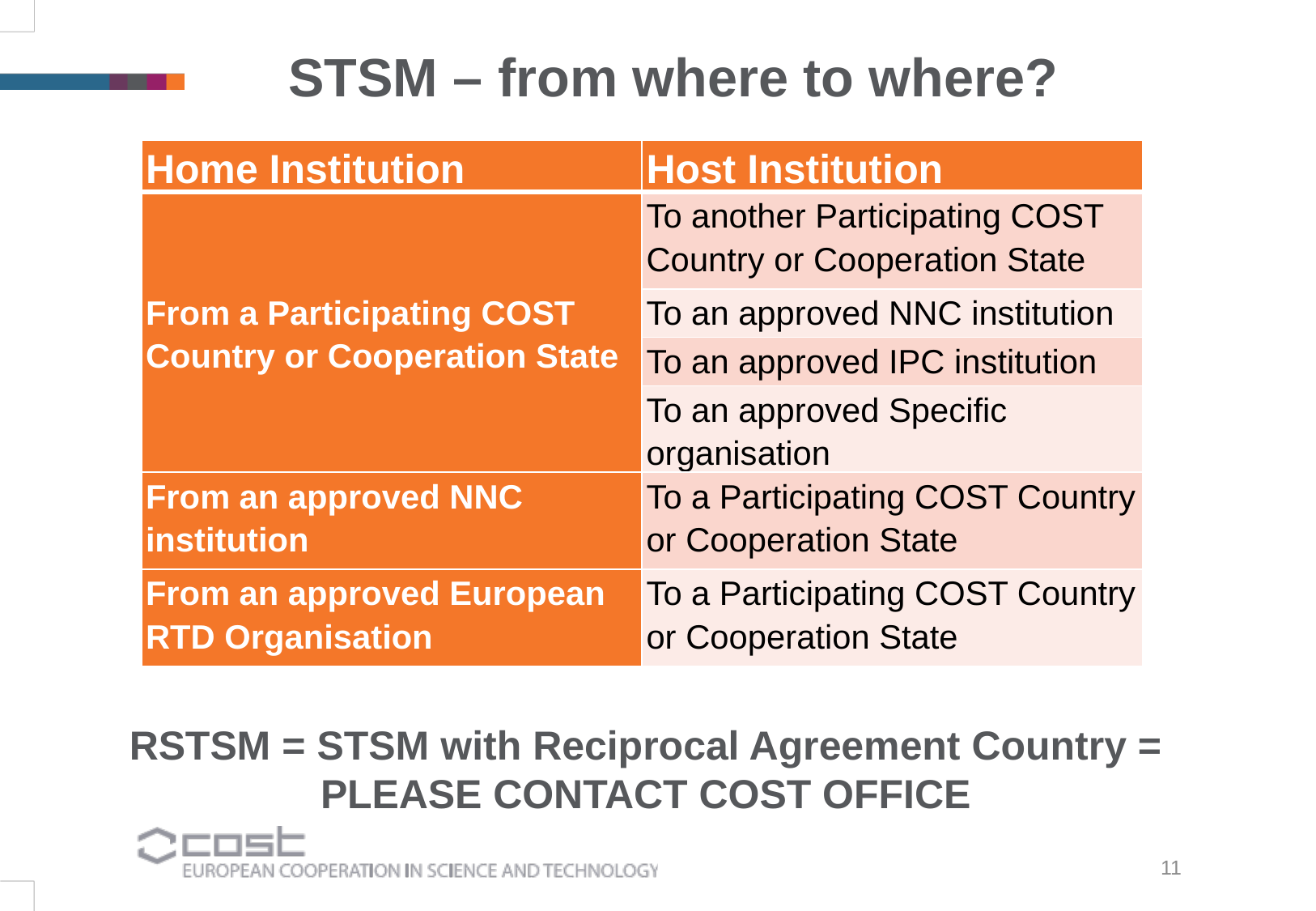

STSM – from where to where?
| Home Institution | Host Institution |
| --- | --- |
| From a Participating COST Country or Cooperation State | To another Participating COST Country or Cooperation State |
|  | To an approved NNC institution |
|  | To an approved IPC institution |
|  | To an approved Specific organisation |
| From an approved NNC institution | To a Participating COST Country or Cooperation State |
| From an approved European RTD Organisation | To a Participating COST Country or Cooperation State |
RSTSM = STSM with Reciprocal Agreement Country = PLEASE CONTACT COST OFFICE

11